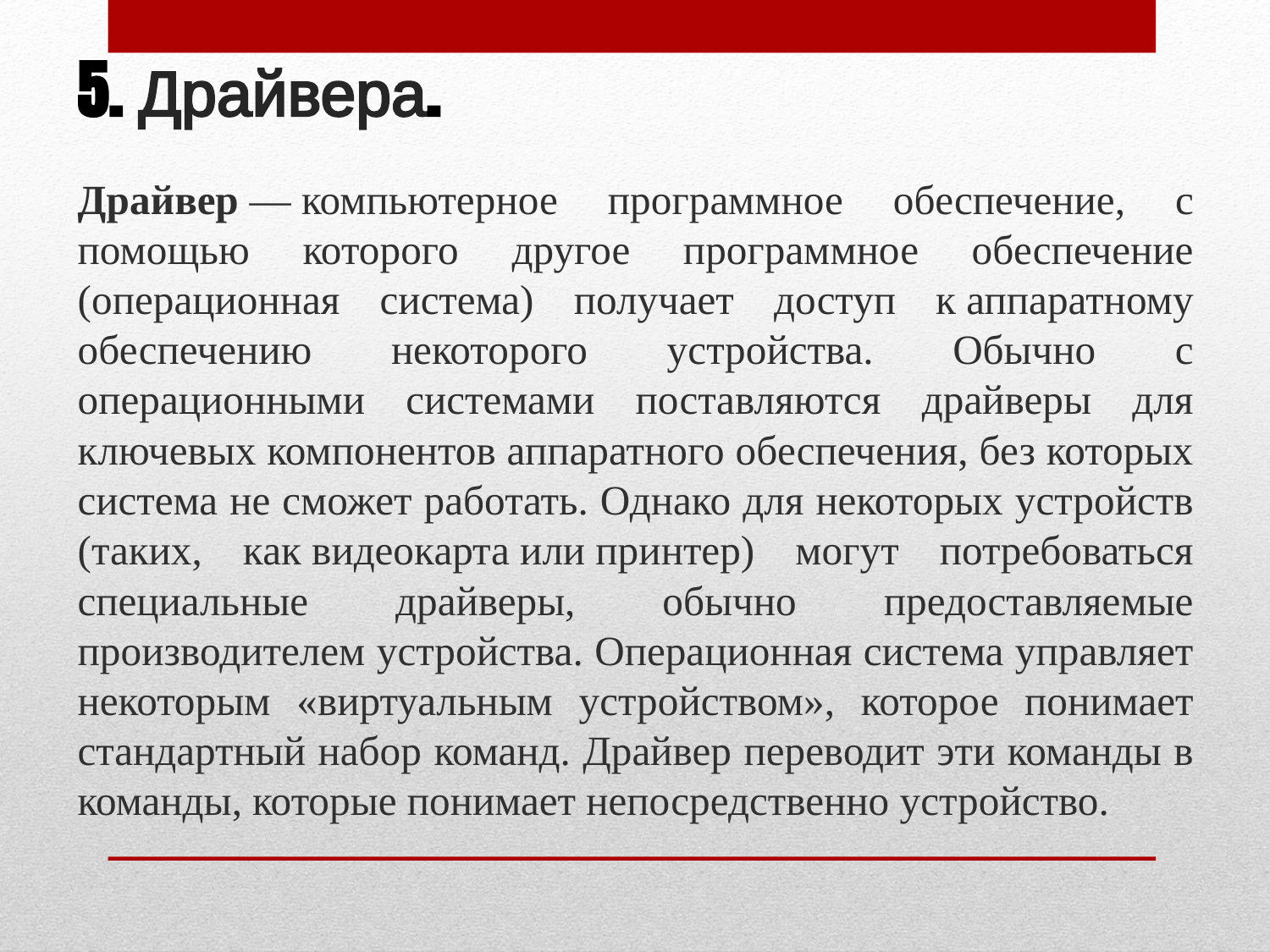

# 5. Драйвера.
Драйвер — компьютерное программное обеспечение, с помощью которого другое программное обеспечение (операционная система) получает доступ к аппаратному обеспечению некоторого устройства. Обычно с операционными системами поставляются драйверы для ключевых компонентов аппаратного обеспечения, без которых система не сможет работать. Однако для некоторых устройств (таких, как видеокарта или принтер) могут потребоваться специальные драйверы, обычно предоставляемые производителем устройства. Операционная система управляет некоторым «виртуальным устройством», которое понимает стандартный набор команд. Драйвер переводит эти команды в команды, которые понимает непосредственно устройство.